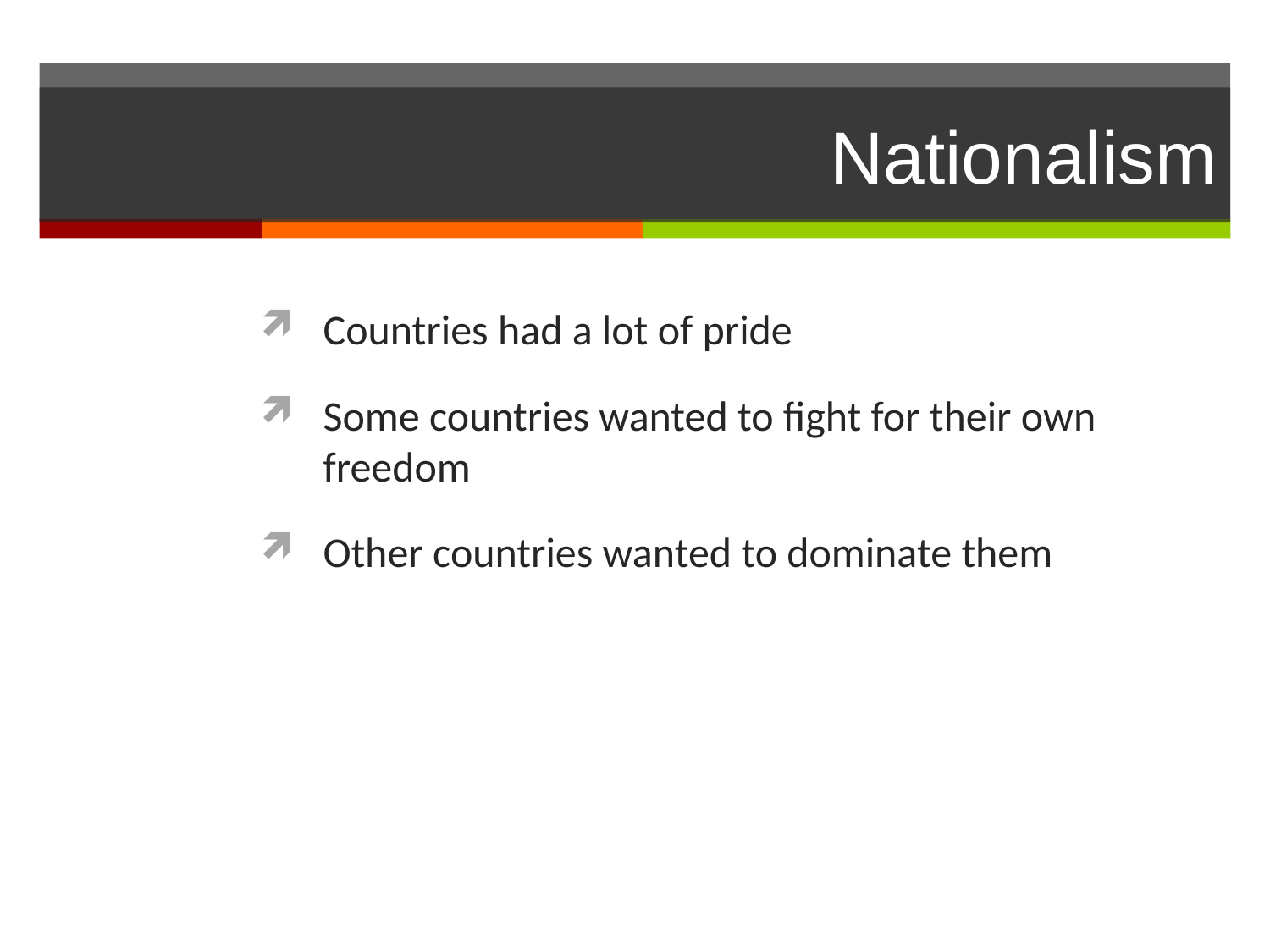

# Nationalism
Countries had a lot of pride
Some countries wanted to fight for their own freedom
Other countries wanted to dominate them